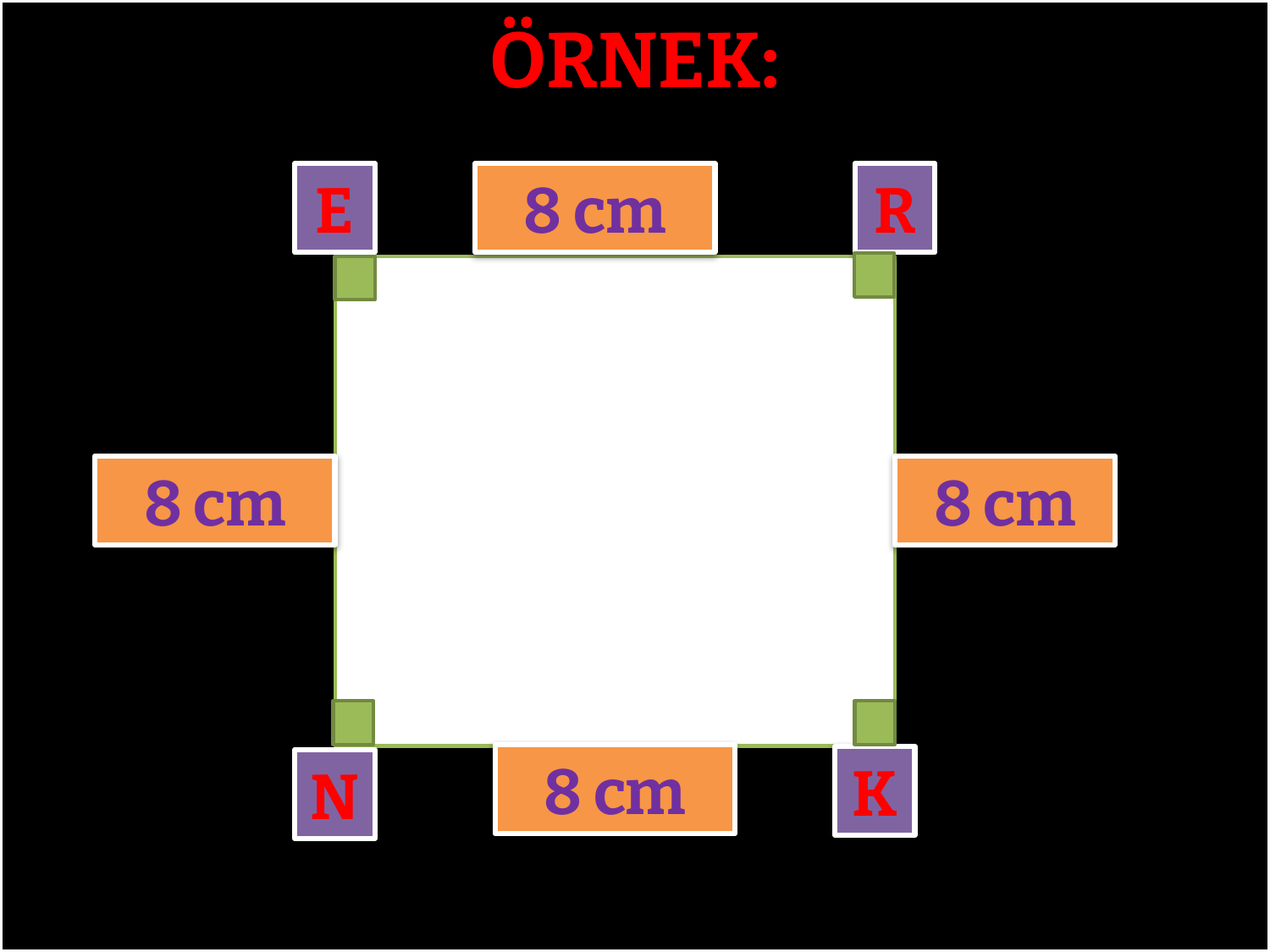

ÖRNEK:
8 cm
R
E

#
8 cm
8 cm

8 cm
K
N